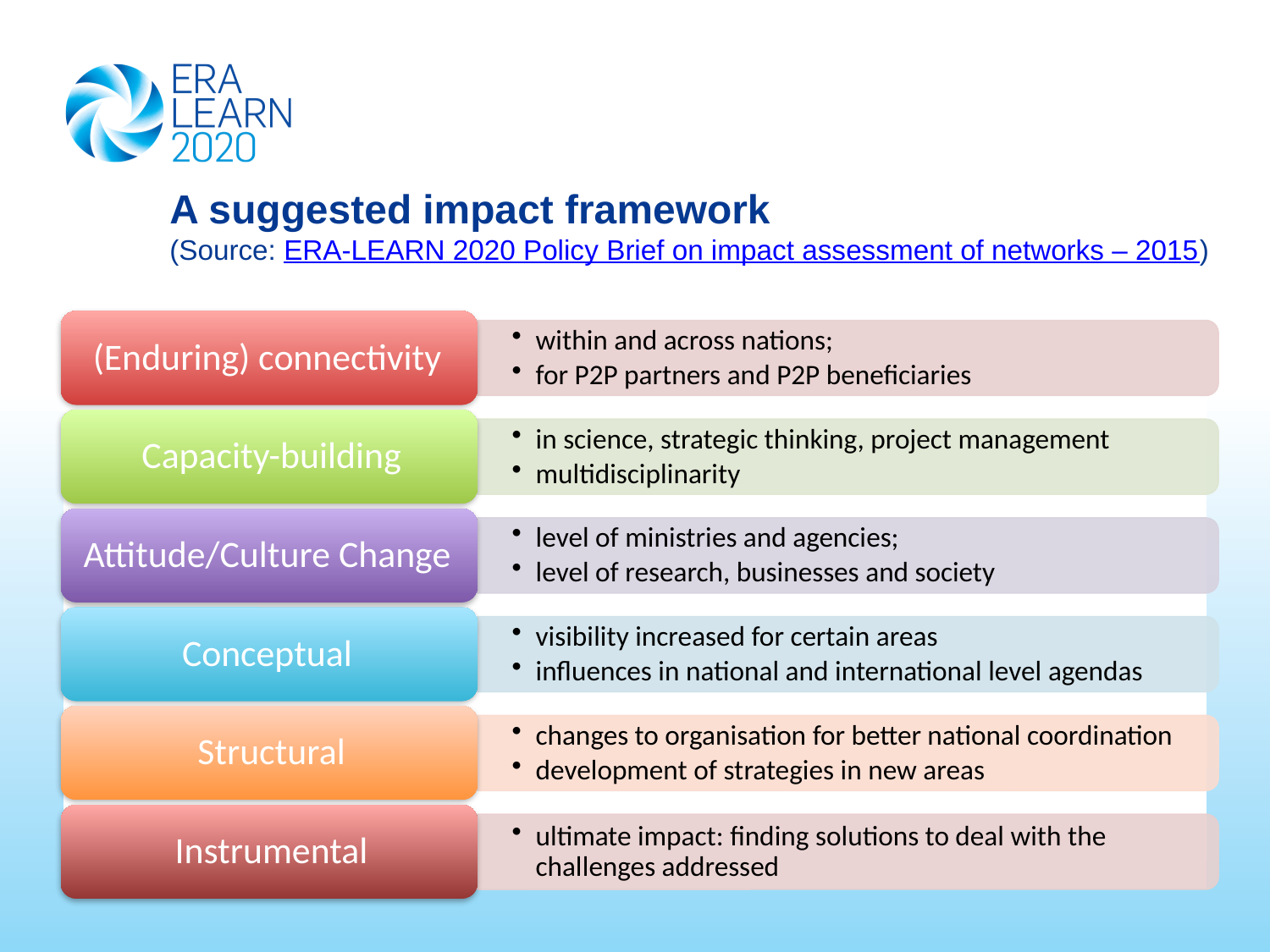

# A suggested impact framework (Source: ERA-LEARN 2020 Policy Brief on impact assessment of networks – 2015)
within and across nations;
for P2P partners and P2P beneficiaries
(Enduring) connectivity
in science, strategic thinking, project management
multidisciplinarity
Capacity-building
level of ministries and agencies;
level of research, businesses and society
Attitude/Culture Change
visibility increased for certain areas
influences in national and international level agendas
Conceptual
changes to organisation for better national coordination
development of strategies in new areas
Structural
ultimate impact: finding solutions to deal with the challenges addressed
Instrumental